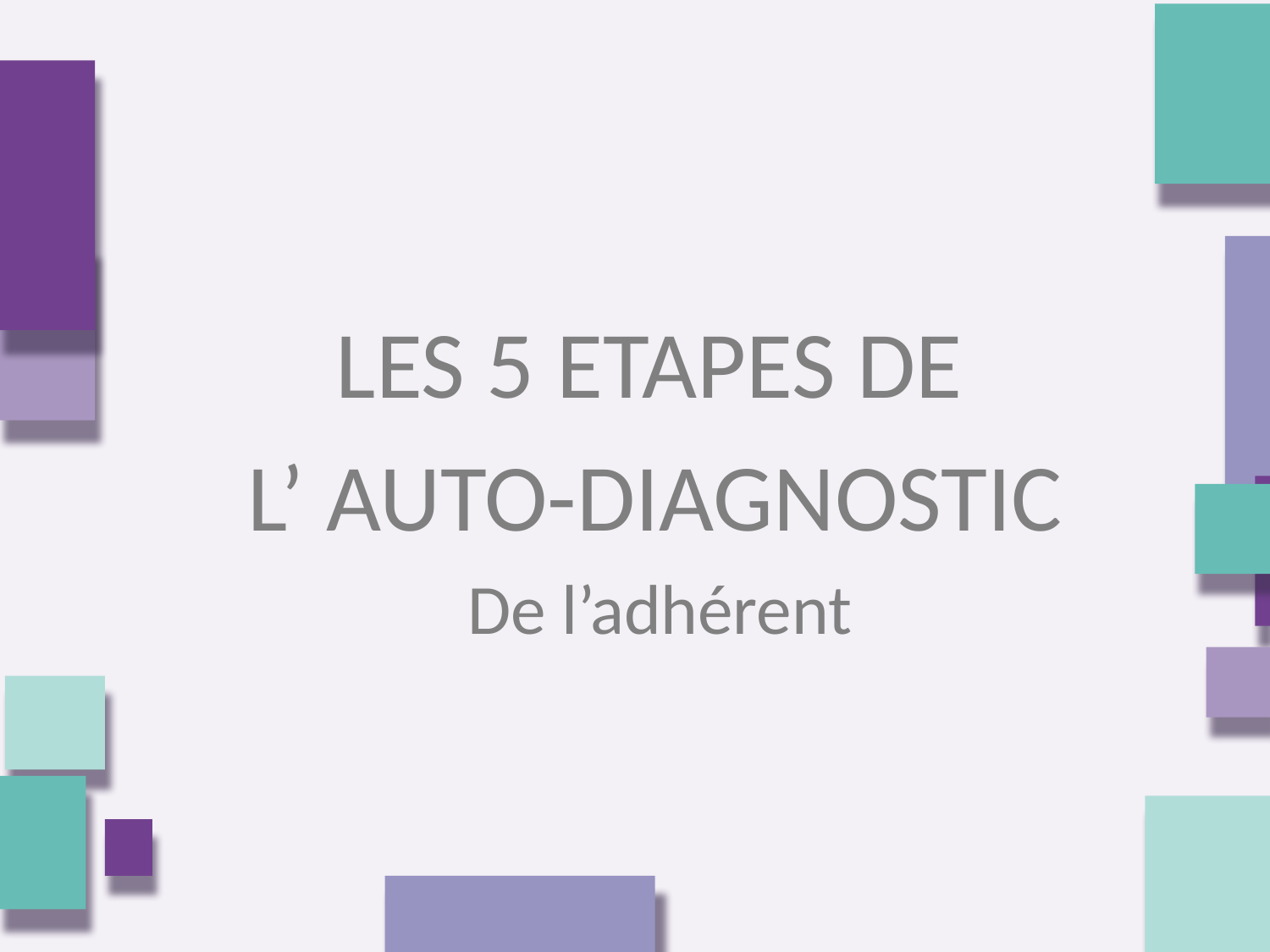

LES 5 ETAPES DE
L’ AUTO-DIAGNOSTIC
De l’adhérent